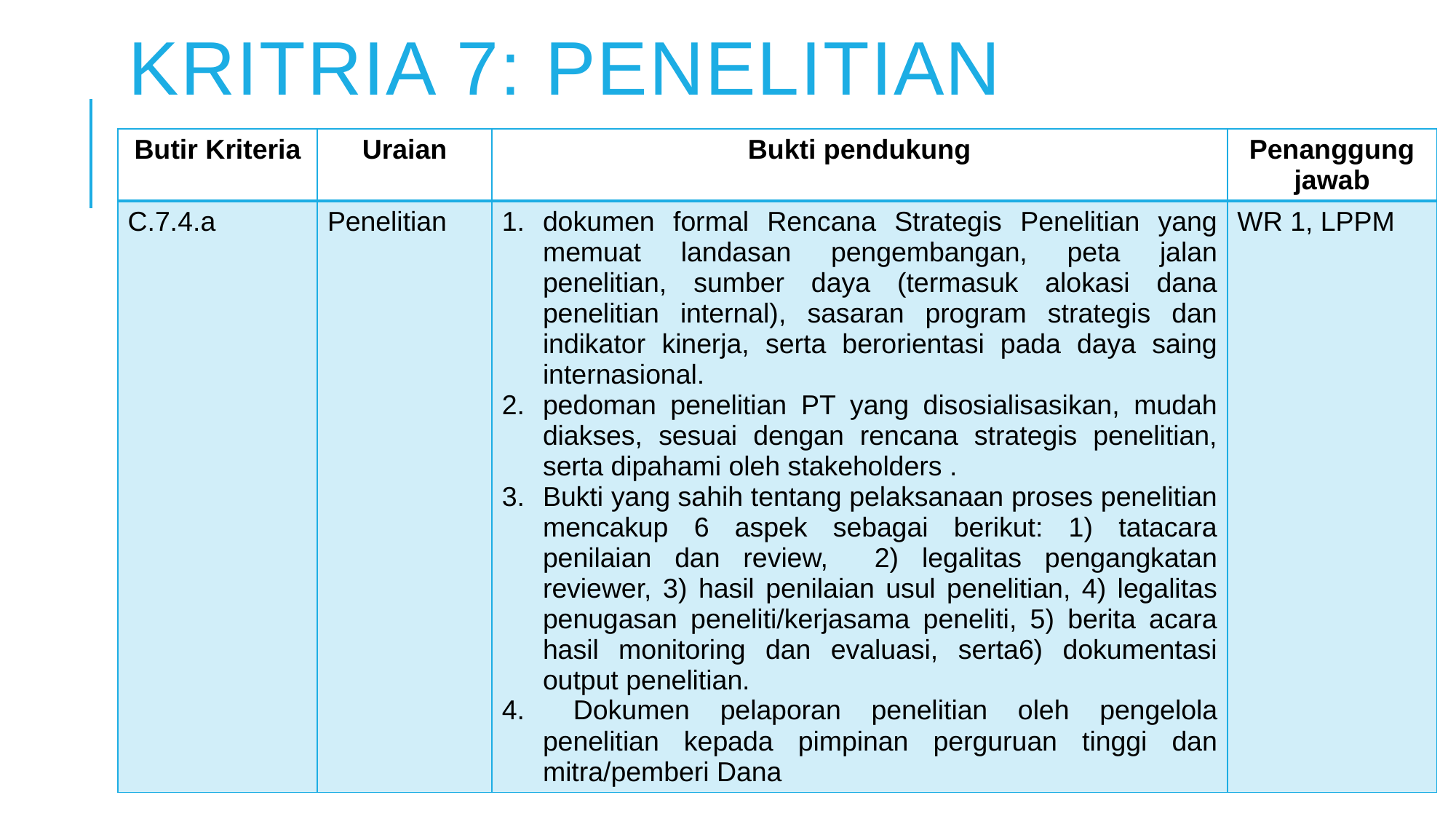

# Kritria 7: penelitian
| Butir Kriteria | Uraian | Bukti pendukung | Penanggung jawab |
| --- | --- | --- | --- |
| C.7.4.a | Penelitian | dokumen formal Rencana Strategis Penelitian yang memuat landasan pengembangan, peta jalan penelitian, sumber daya (termasuk alokasi dana penelitian internal), sasaran program strategis dan indikator kinerja, serta berorientasi pada daya saing internasional. pedoman penelitian PT yang disosialisasikan, mudah diakses, sesuai dengan rencana strategis penelitian, serta dipahami oleh stakeholders . Bukti yang sahih tentang pelaksanaan proses penelitian mencakup 6 aspek sebagai berikut: 1) tatacara penilaian dan review, 2) legalitas pengangkatan reviewer, 3) hasil penilaian usul penelitian, 4) legalitas penugasan peneliti/kerjasama peneliti, 5) berita acara hasil monitoring dan evaluasi, serta6) dokumentasi output penelitian. Dokumen pelaporan penelitian oleh pengelola penelitian kepada pimpinan perguruan tinggi dan mitra/pemberi Dana | WR 1, LPPM |